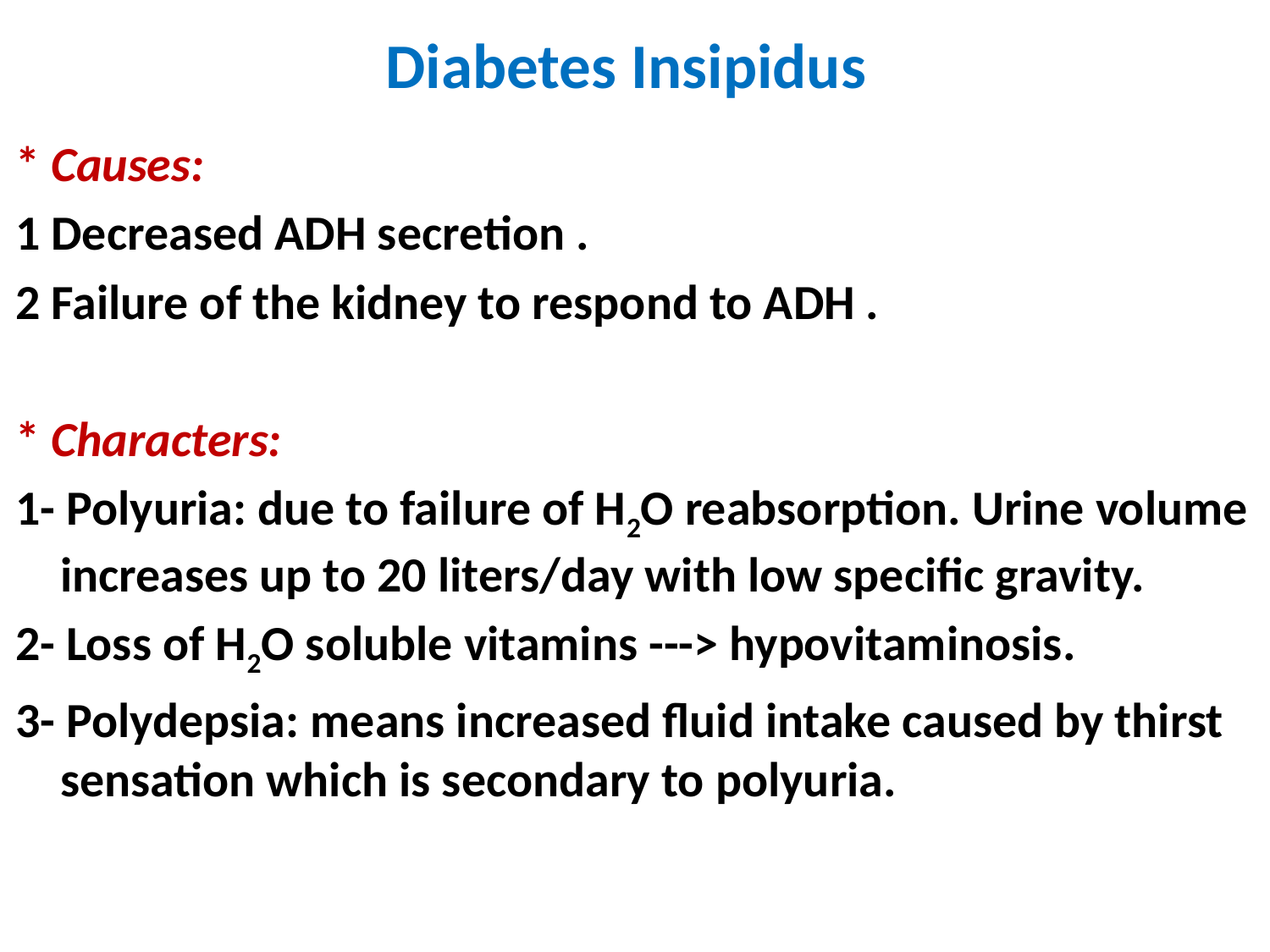

# Diabetes Insipidus
* Causes:
1 Decreased ADH secretion .
2 Failure of the kidney to respond to ADH .

* Characters:
1- Polyuria: due to failure of H2O reabsorption. Urine volume increases up to 20 liters/day with low specific gravity.
2- Loss of H2O soluble vitamins ---> hypovitaminosis.
3- Polydepsia: means increased fluid intake caused by thirst sensation which is secondary to polyuria.